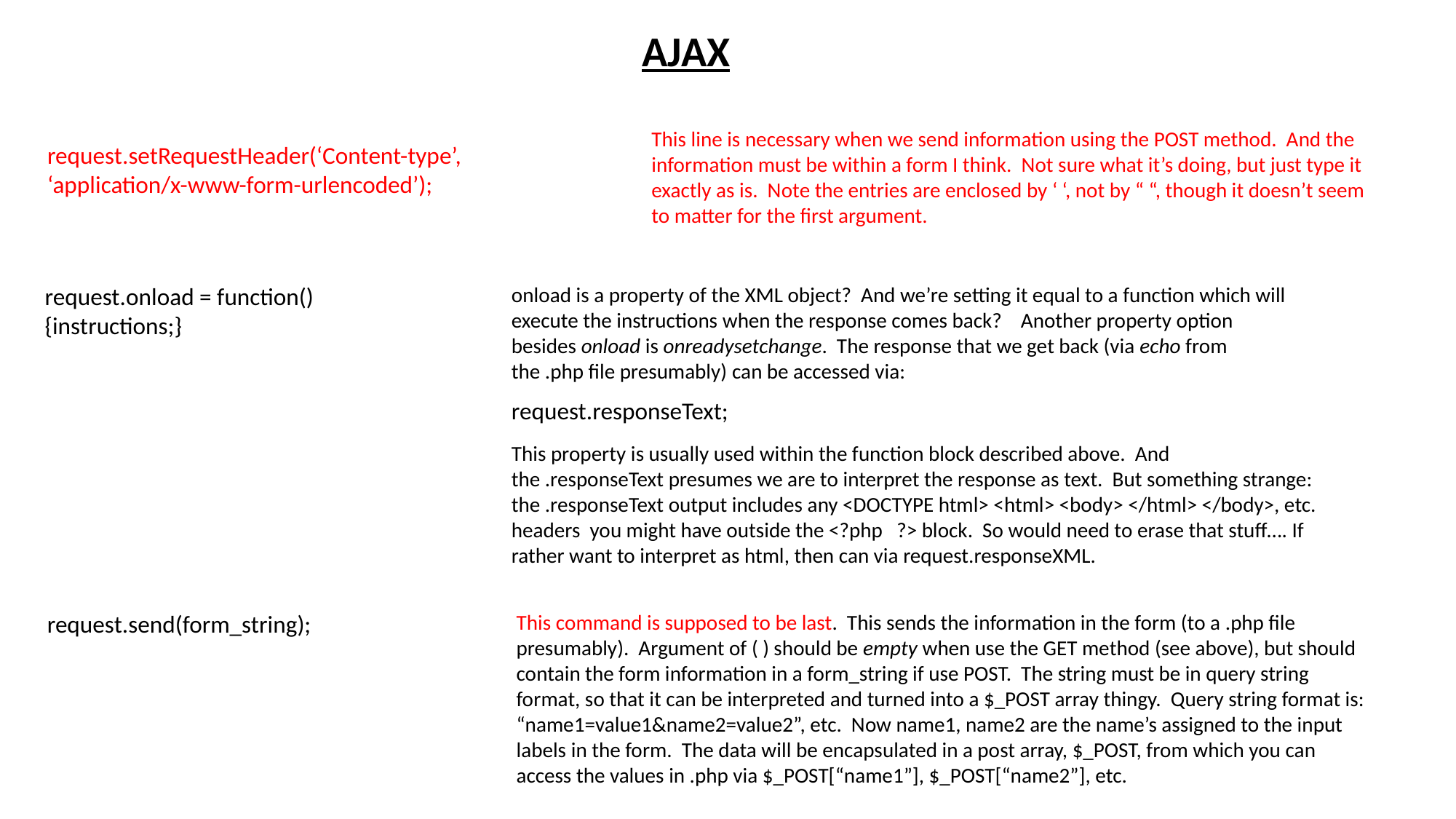

AJAX
This line is necessary when we send information using the POST method.  And the information must be within a form I think.  Not sure what it’s doing, but just type it exactly as is.  Note the entries are enclosed by ‘ ‘, not by “ “, though it doesn’t seem to matter for the first argument.
request.setRequestHeader(‘Content-type’, ‘application/x-www-form-urlencoded’);
request.onload = function() {instructions;}
onload is a property of the XML object?  And we’re setting it equal to a function which will execute the instructions when the response comes back?    Another property option besides onload is onreadysetchange.  The response that we get back (via echo from the .php file presumably) can be accessed via:
request.responseText;
This property is usually used within the function block described above.  And the .responseText presumes we are to interpret the response as text.  But something strange: the .responseText output includes any <DOCTYPE html> <html> <body> </html> </body>, etc. headers  you might have outside the <?php   ?> block.  So would need to erase that stuff…. If rather want to interpret as html, then can via request.responseXML.
request.send(form_string);
This command is supposed to be last.  This sends the information in the form (to a .php file presumably).  Argument of ( ) should be empty when use the GET method (see above), but should contain the form information in a form_string if use POST.  The string must be in query string format, so that it can be interpreted and turned into a $_POST array thingy.  Query string format is: “name1=value1&name2=value2”, etc.  Now name1, name2 are the name’s assigned to the input labels in the form.  The data will be encapsulated in a post array, $_POST, from which you can access the values in .php via $_POST[“name1”], $_POST[“name2”], etc.